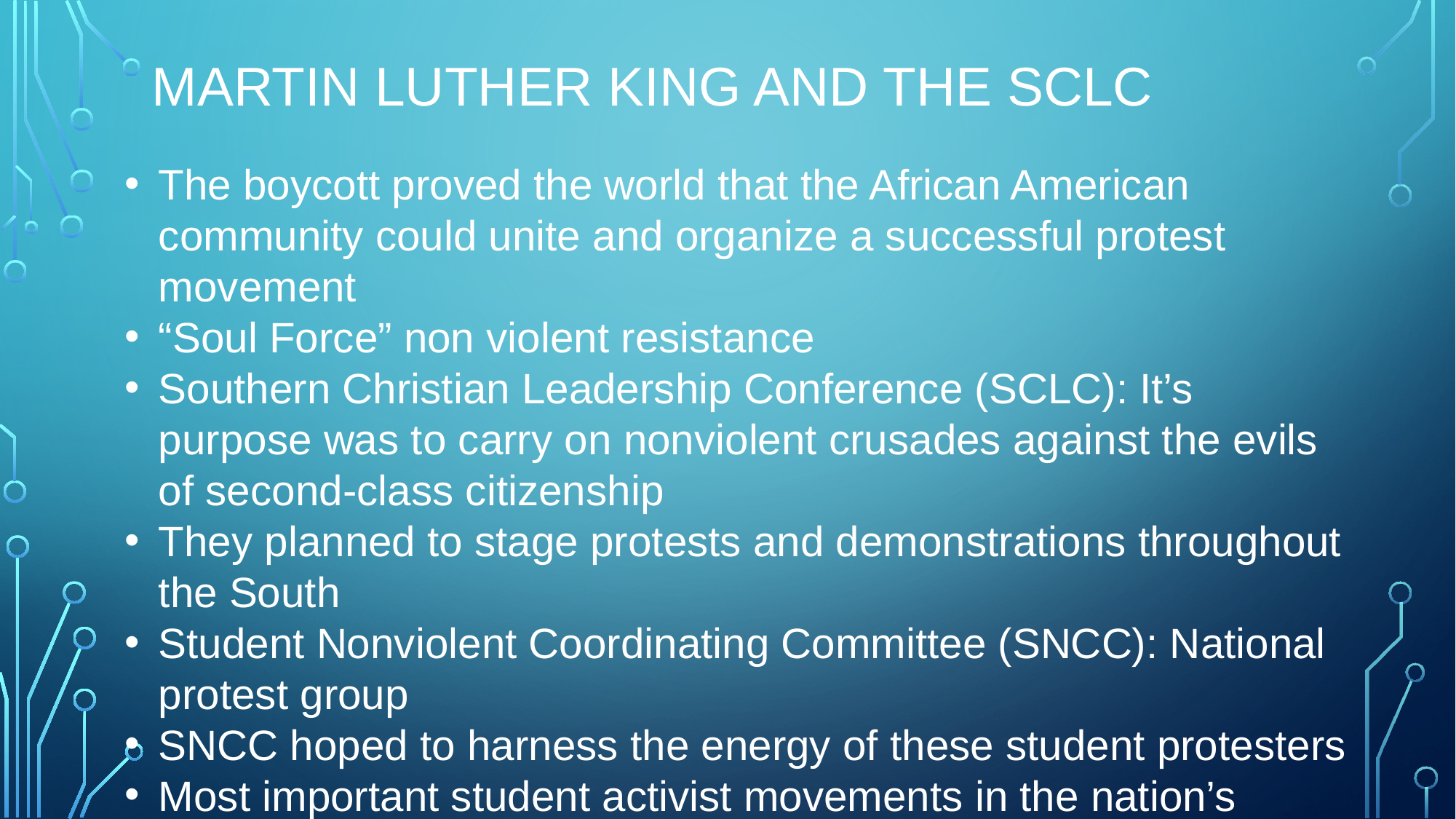

# Martin Luther King and the SCLC
The boycott proved the world that the African American community could unite and organize a successful protest movement
“Soul Force” non violent resistance
Southern Christian Leadership Conference (SCLC): It’s purpose was to carry on nonviolent crusades against the evils of second-class citizenship
They planned to stage protests and demonstrations throughout the South
Student Nonviolent Coordinating Committee (SNCC): National protest group
SNCC hoped to harness the energy of these student protesters
Most important student activist movements in the nation’s history